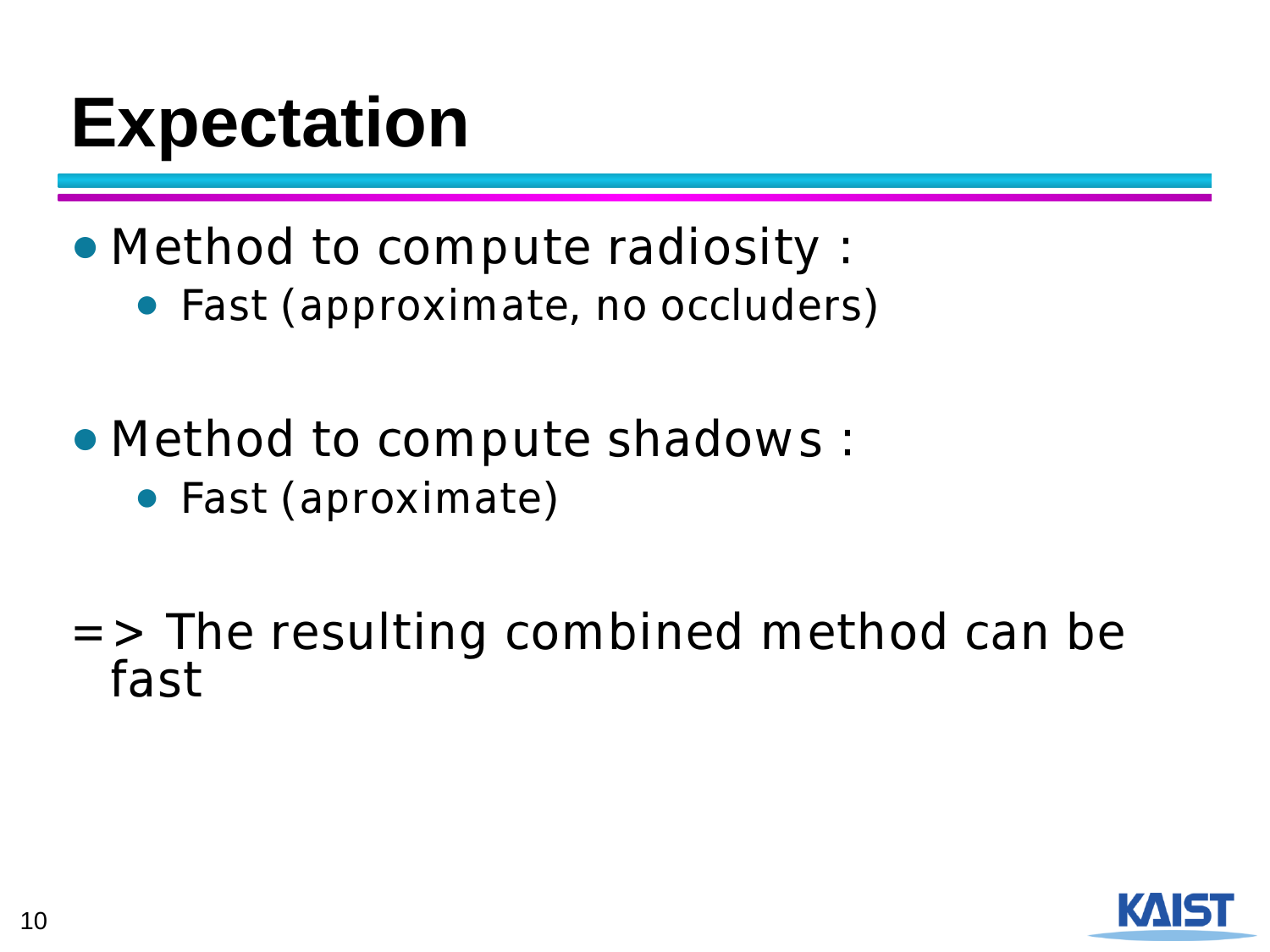

# Expectation
Method to compute radiosity :
Fast (approximate, no occluders)

Method to compute shadows :
Fast (aproximate)

=> The resulting combined method can be fast